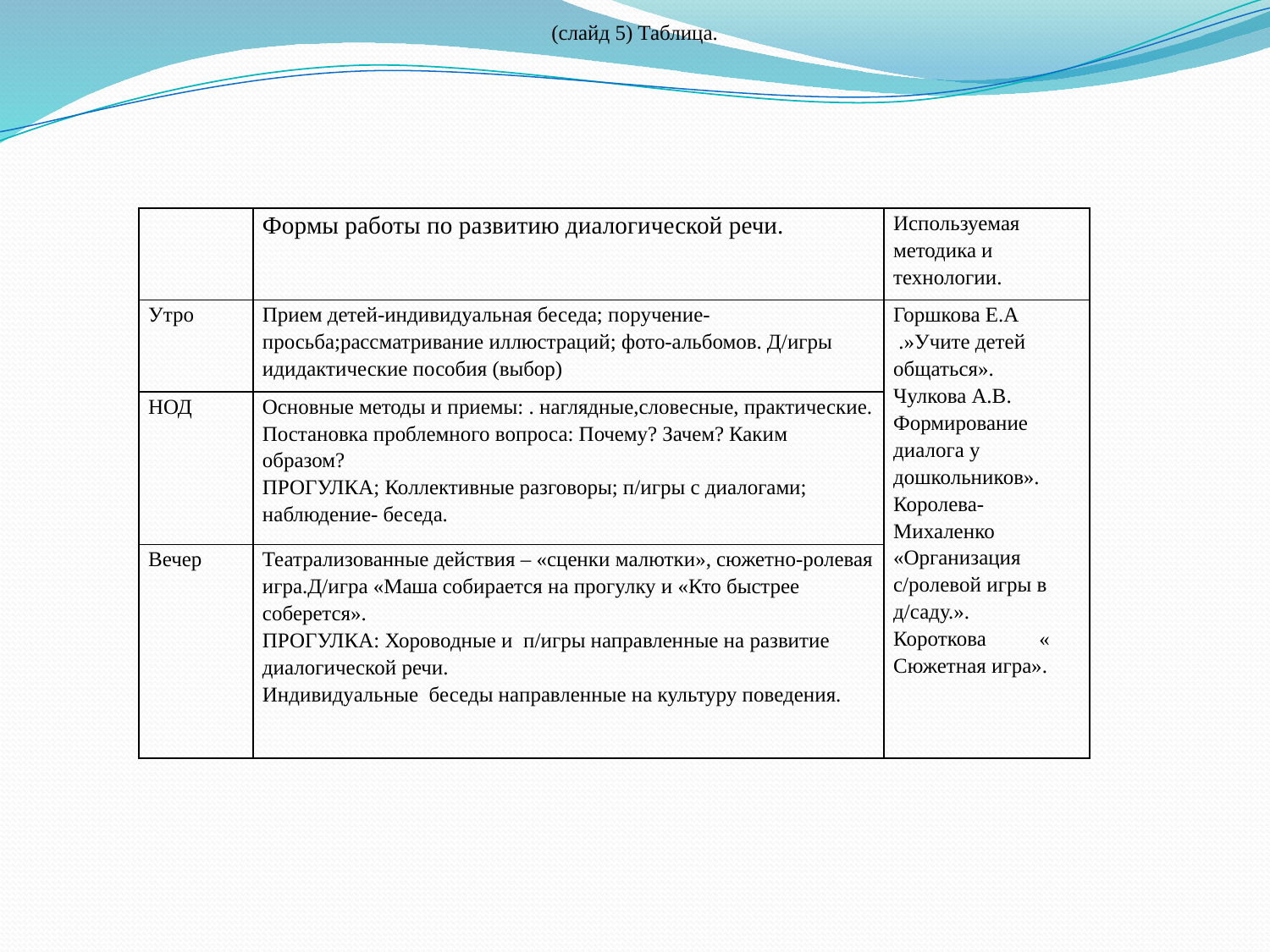

(слайд 5) Таблица.
|  | Формы работы по развитию диалогической речи. | Используемая методика и технологии. |
| --- | --- | --- |
| Утро | Прием детей-индивидуальная беседа; поручение-просьба;рассматривание иллюстраций; фото-альбомов. Д/игры идидактические пособия (выбор) | Горшкова Е.А .»Учите детей общаться». Чулкова А.В. Формирование диалога у дошкольников». Королева-Михаленко «Организация с/ролевой игры в д/саду.». Короткова « Сюжетная игра». |
| НОД | Основные методы и приемы: . наглядные,словесные, практические. Постановка проблемного вопроса: Почему? Зачем? Каким образом? ПРОГУЛКА; Коллективные разговоры; п/игры с диалогами; наблюдение- беседа. |  |
| Вечер | Театрализованные действия – «сценки малютки», сюжетно-ролевая игра.Д/игра «Маша собирается на прогулку и «Кто быстрее соберется». ПРОГУЛКА: Хороводные и п/игры направленные на развитие диалогической речи. Индивидуальные беседы направленные на культуру поведения. |  |